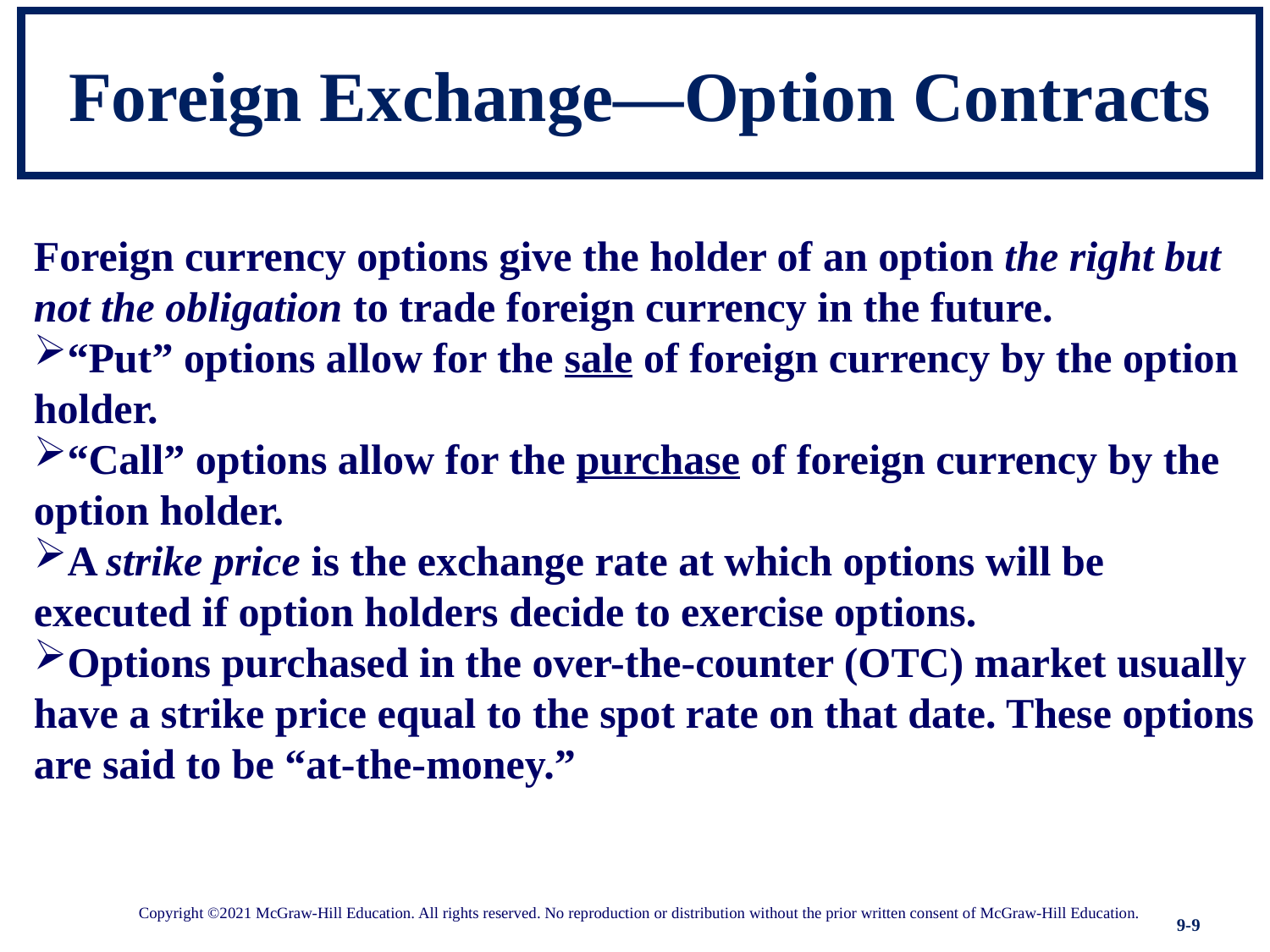

# Foreign Exchange—Option Contracts
Foreign currency options give the holder of an option the right but not the obligation to trade foreign currency in the future.
“Put” options allow for the sale of foreign currency by the option holder.
“Call” options allow for the purchase of foreign currency by the option holder.
A strike price is the exchange rate at which options will be executed if option holders decide to exercise options.
Options purchased in the over-the-counter (OTC) market usually have a strike price equal to the spot rate on that date. These options are said to be “at-the-money.”

Copyright ©2021 McGraw-Hill Education. All rights reserved. No reproduction or distribution without the prior written consent of McGraw-Hill Education.
9-9